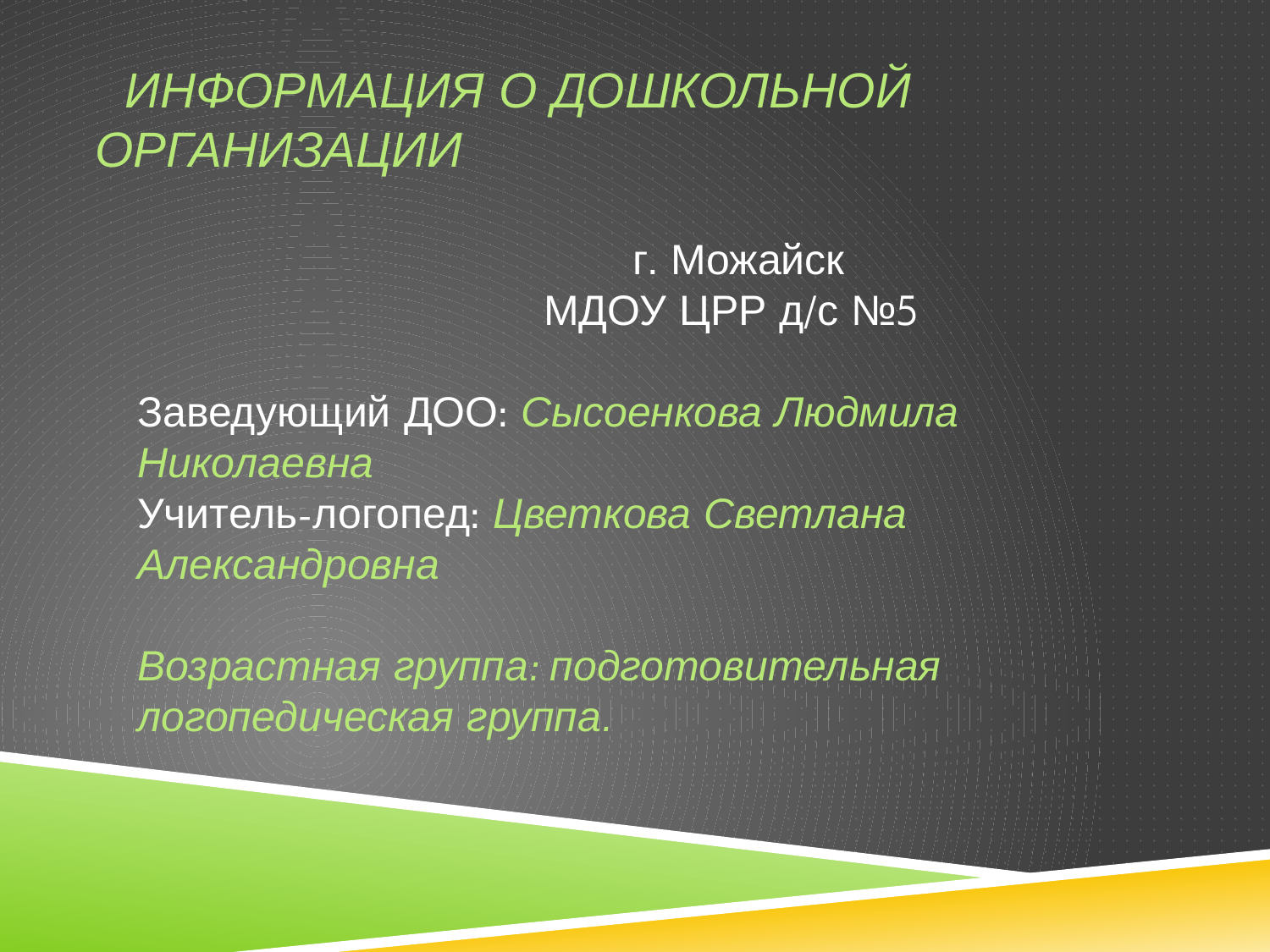

# Информация о дошкольной организации
                                       г. Можайск
                                МДОУ ЦРР д/с №5

Заведующий ДОО: Сысоенкова Людмила Николаевна
Учитель-логопед: Цветкова Светлана Александровна

Возрастная группа: подготовительная логопедическая группа.